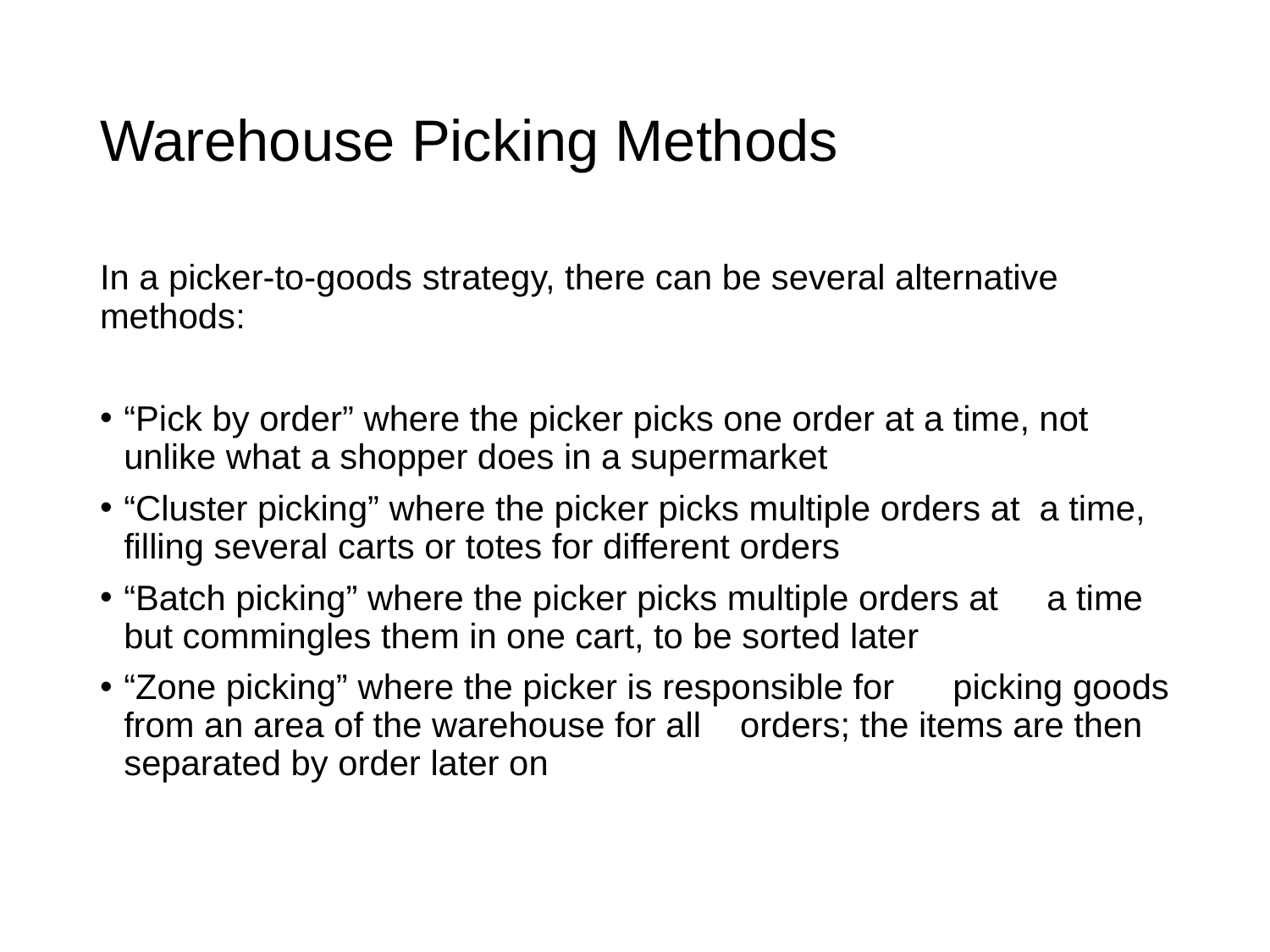

# Warehouse Picking Methods
In a picker-to-goods strategy, there can be several alternative methods:

“Pick by order” where the picker picks one order at a time, not unlike what a shopper does in a supermarket
“Cluster picking” where the picker picks multiple orders at  a time, filling several carts or totes for different orders
“Batch picking” where the picker picks multiple orders at     a time but commingles them in one cart, to be sorted later
“Zone picking” where the picker is responsible for      picking goods from an area of the warehouse for all    orders; the items are then separated by order later on